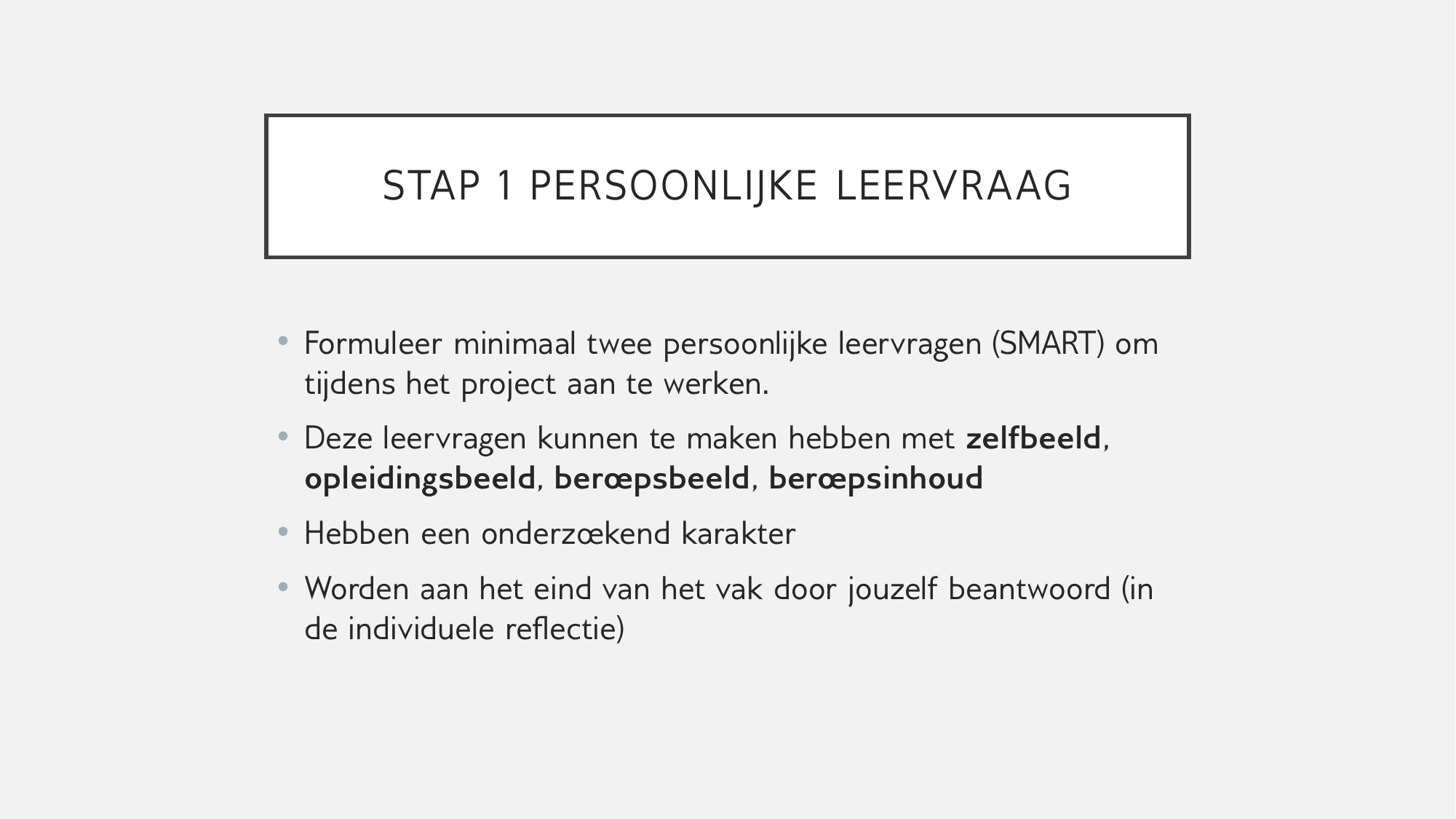

# Stap 1 Persoonlijke leervraag
Formuleer minimaal twee persoonlijke leervragen (SMART) om tijdens het project aan te werken.
Deze leervragen kunnen te maken hebben met zelfbeeld, opleidingsbeeld, beroepsbeeld, beroepsinhoud
Hebben een onderzoekend karakter
Worden aan het eind van het vak door jouzelf beantwoord (in de individuele reflectie)